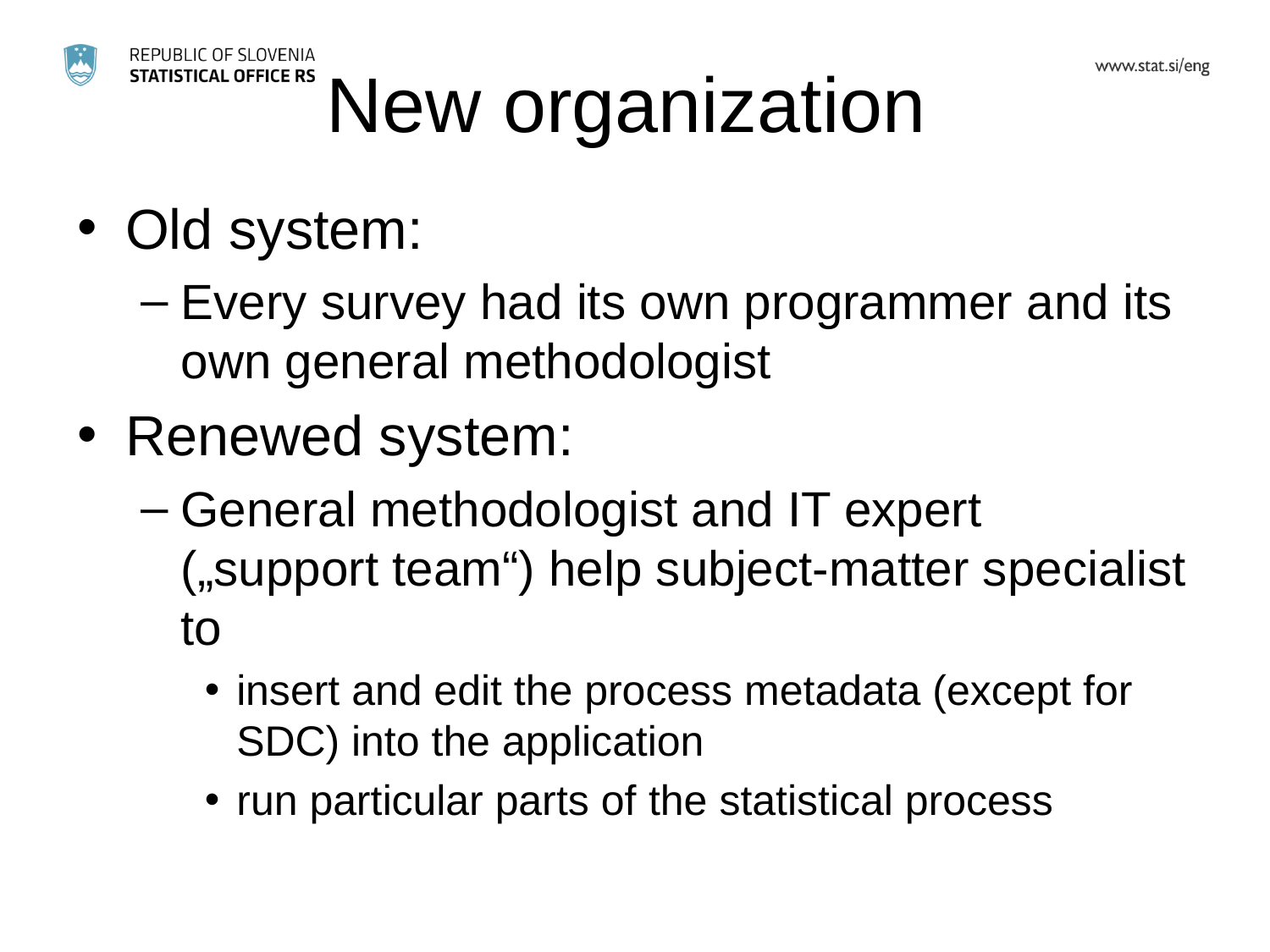

# New organization
Old system:
Every survey had its own programmer and its own general methodologist
Renewed system:
General methodologist and IT expert („support team“) help subject-matter specialist to
insert and edit the process metadata (except for SDC) into the application
run particular parts of the statistical process